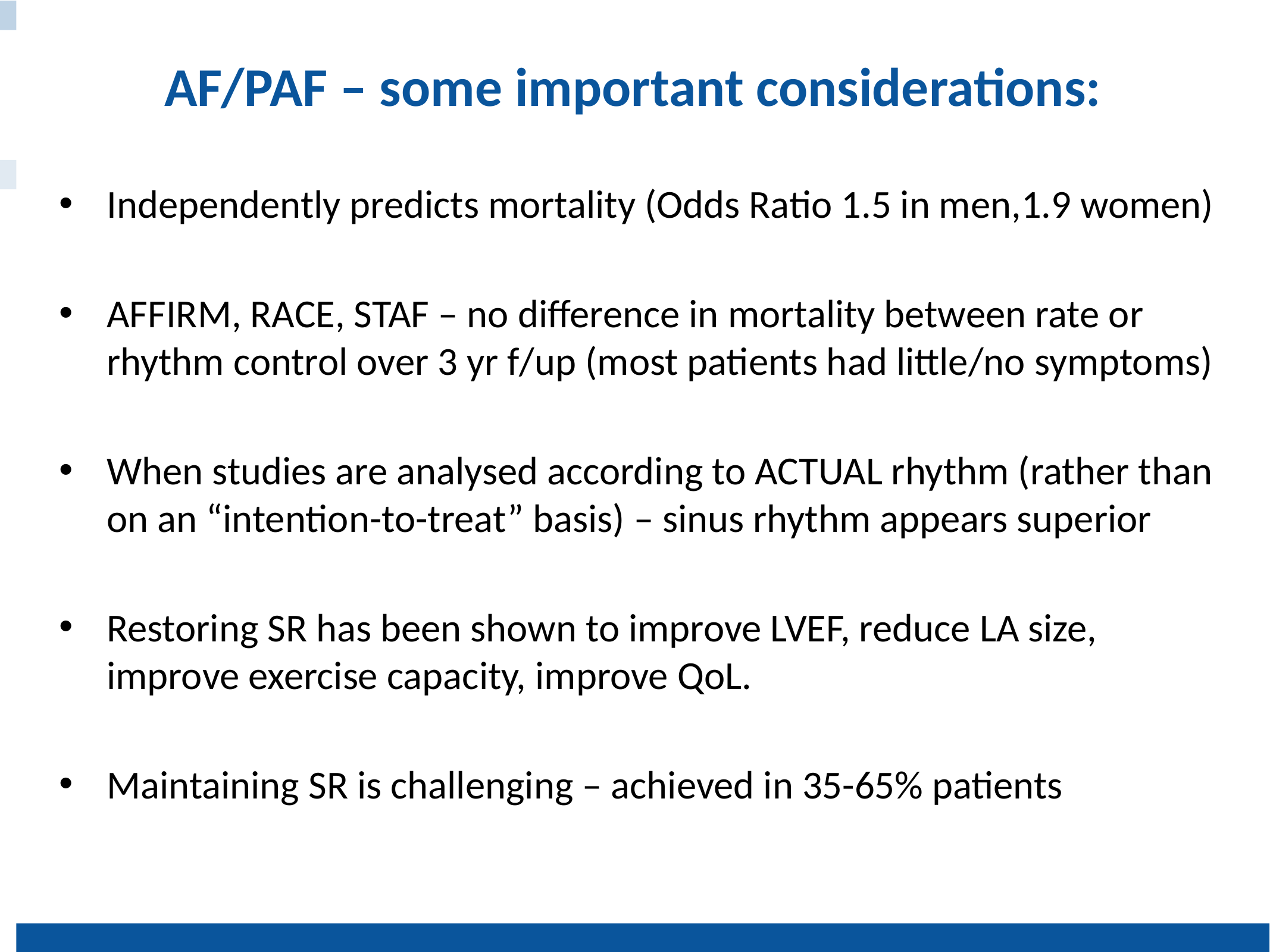

# AF/PAF – some important considerations:
Independently predicts mortality (Odds Ratio 1.5 in men,1.9 women)

AFFIRM, RACE, STAF – no difference in mortality between rate or rhythm control over 3 yr f/up (most patients had little/no symptoms)

When studies are analysed according to ACTUAL rhythm (rather than on an “intention-to-treat” basis) – sinus rhythm appears superior

Restoring SR has been shown to improve LVEF, reduce LA size, improve exercise capacity, improve QoL.

Maintaining SR is challenging – achieved in 35-65% patients